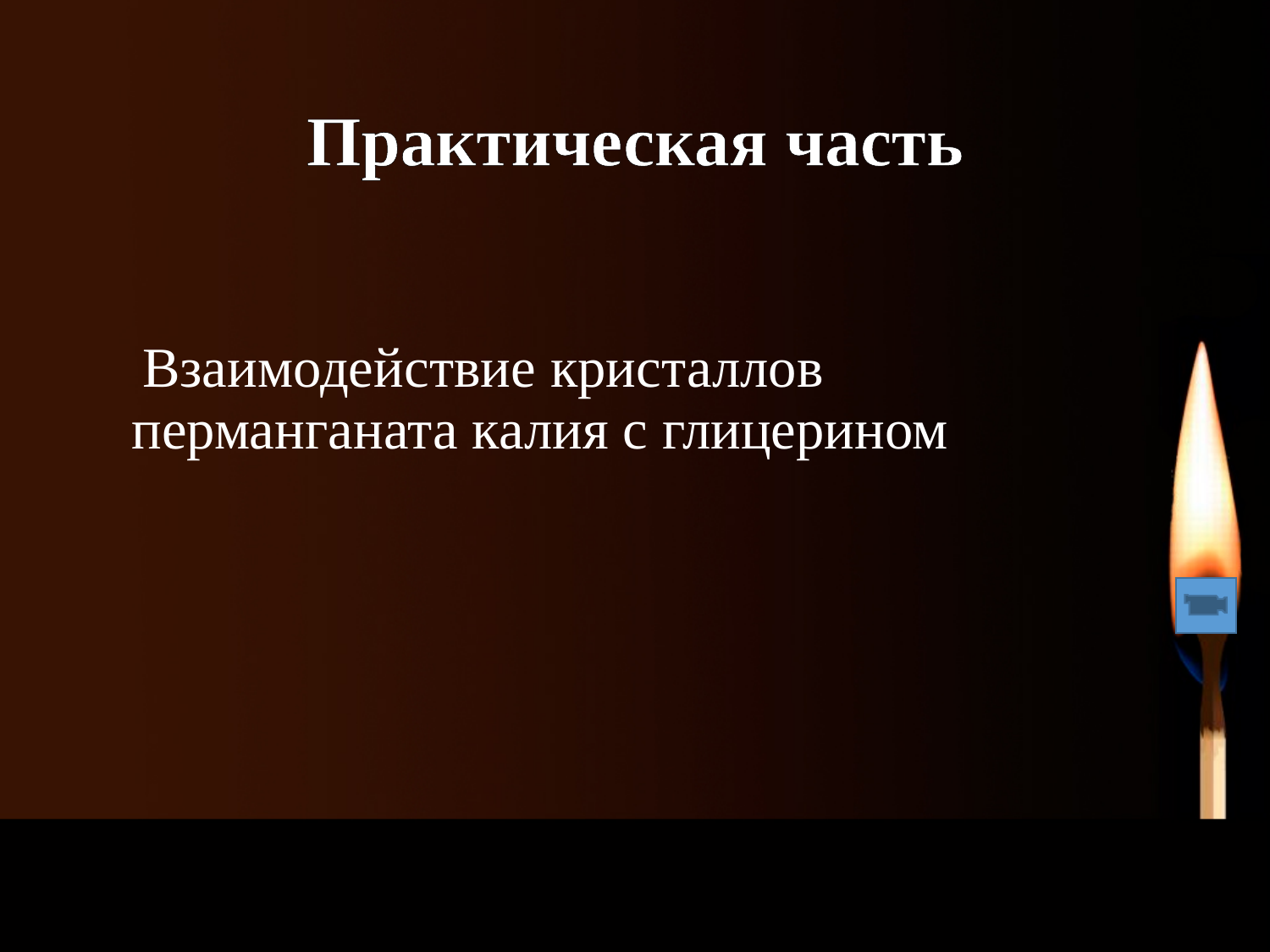

# Практическая часть
   Взаимодействие кристаллов перманганата калия с глицерином